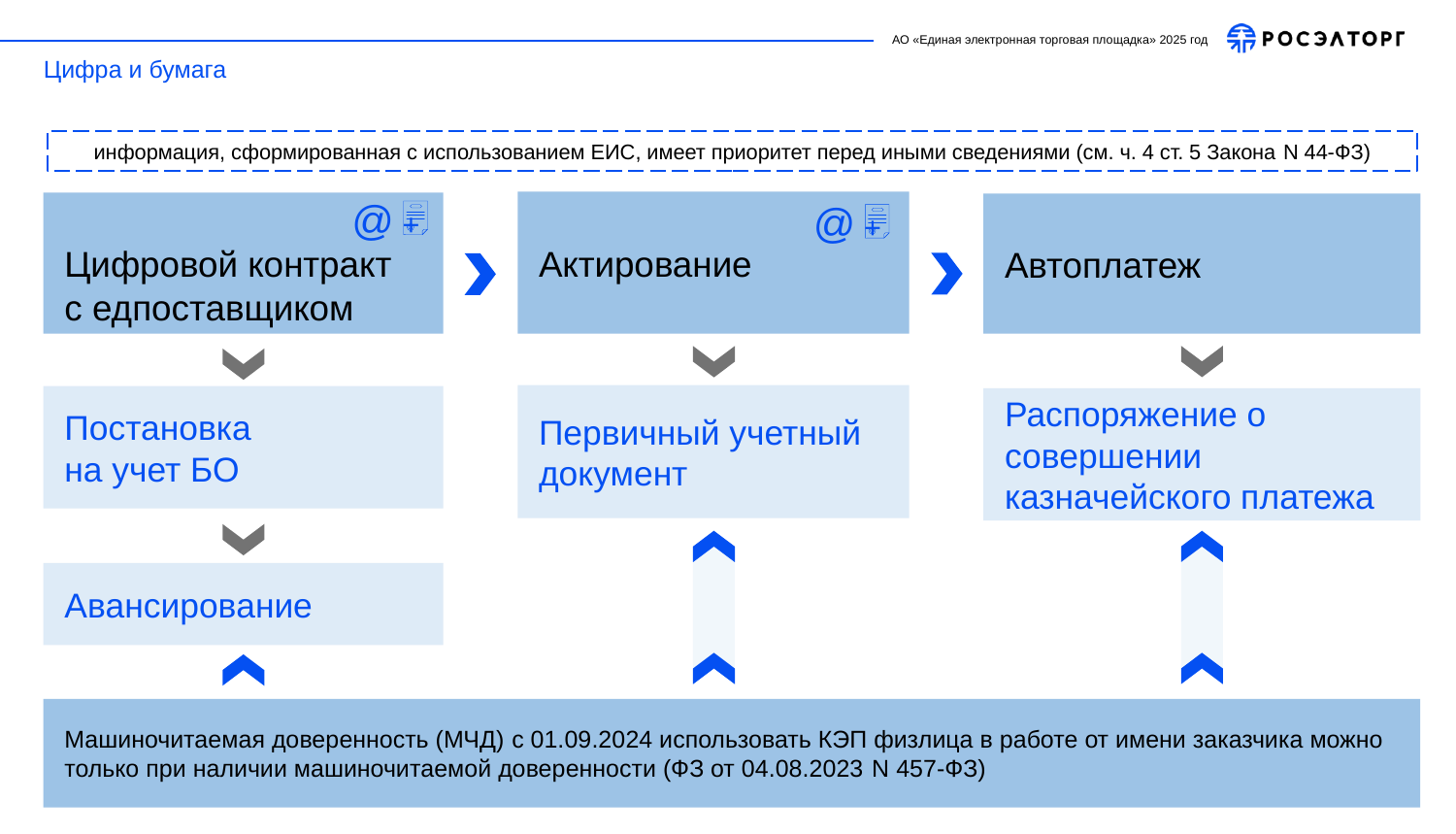

Цифра и бумага
информация, сформированная с использованием ЕИС, имеет приоритет перед иными сведениями (см. ч. 4 ст. 5 Закона N 44-ФЗ)
@ +
@ +
Актирование

Цифровой контракт
с едпоставщиком
Автоплатеж

Первичный учетный
документ
Постановка
на учет БО
Распоряжение о совершении казначейского платежа

Авансирование

Машиночитаемая доверенность (МЧД) с 01.09.2024 использовать КЭП физлица в работе от имени заказчика можно только при наличии машиночитаемой доверенности (ФЗ от 04.08.2023 N 457-ФЗ)